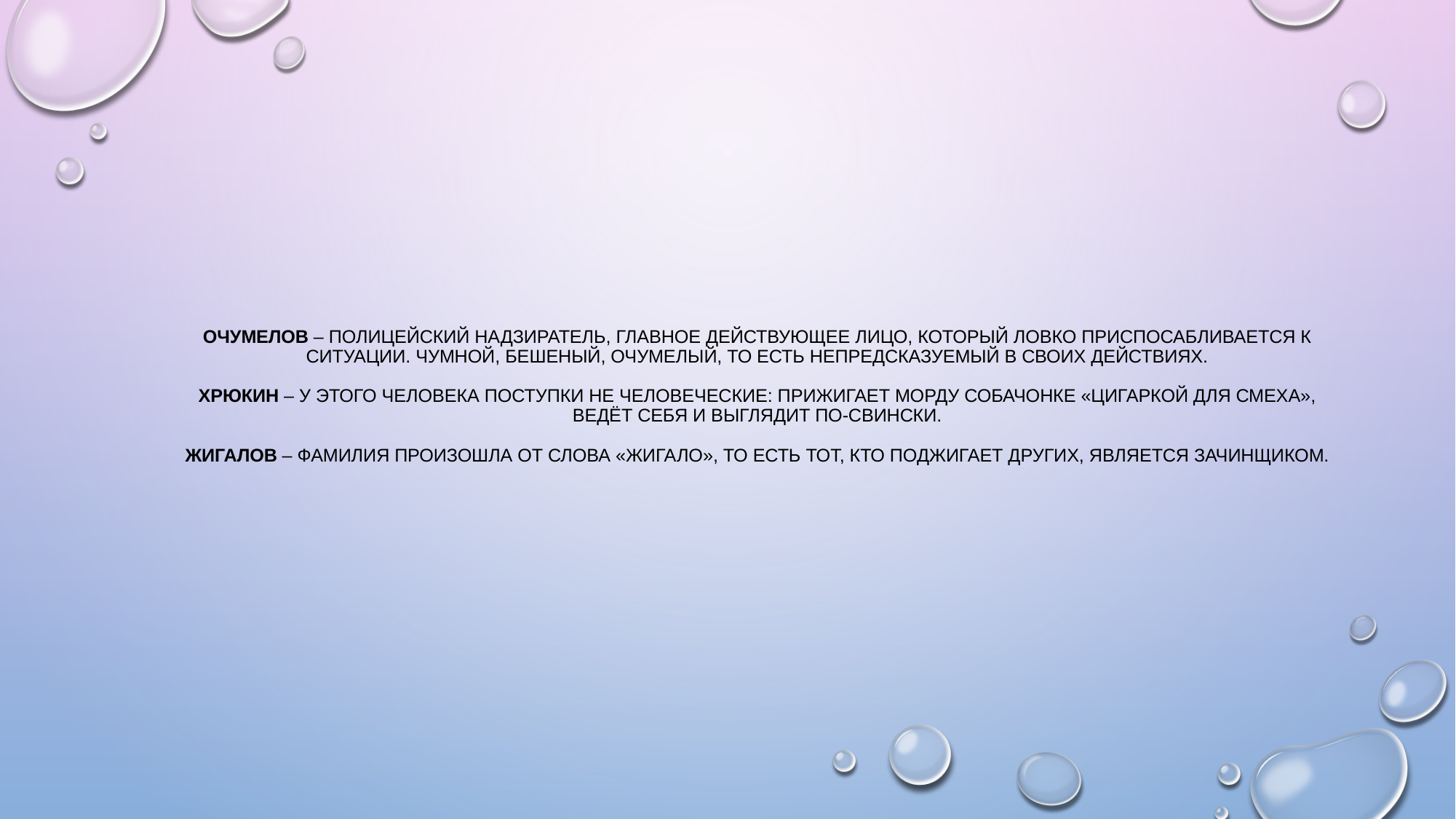

# Очумелов – полицейский надзиратель, главное действующее лицо, который ловко приспосабливается к ситуации. Чумной, бешеный, очумелый, то есть непредсказуемый в своих действиях. Хрюкин – у этого человека поступки не человеческие: прижигает морду собачонке «цигаркой для смеха», ведёт себя и выглядит по-свински. Жигалов – фамилия произошла от слова «Жигало», то есть тот, кто поджигает других, является зачинщиком.